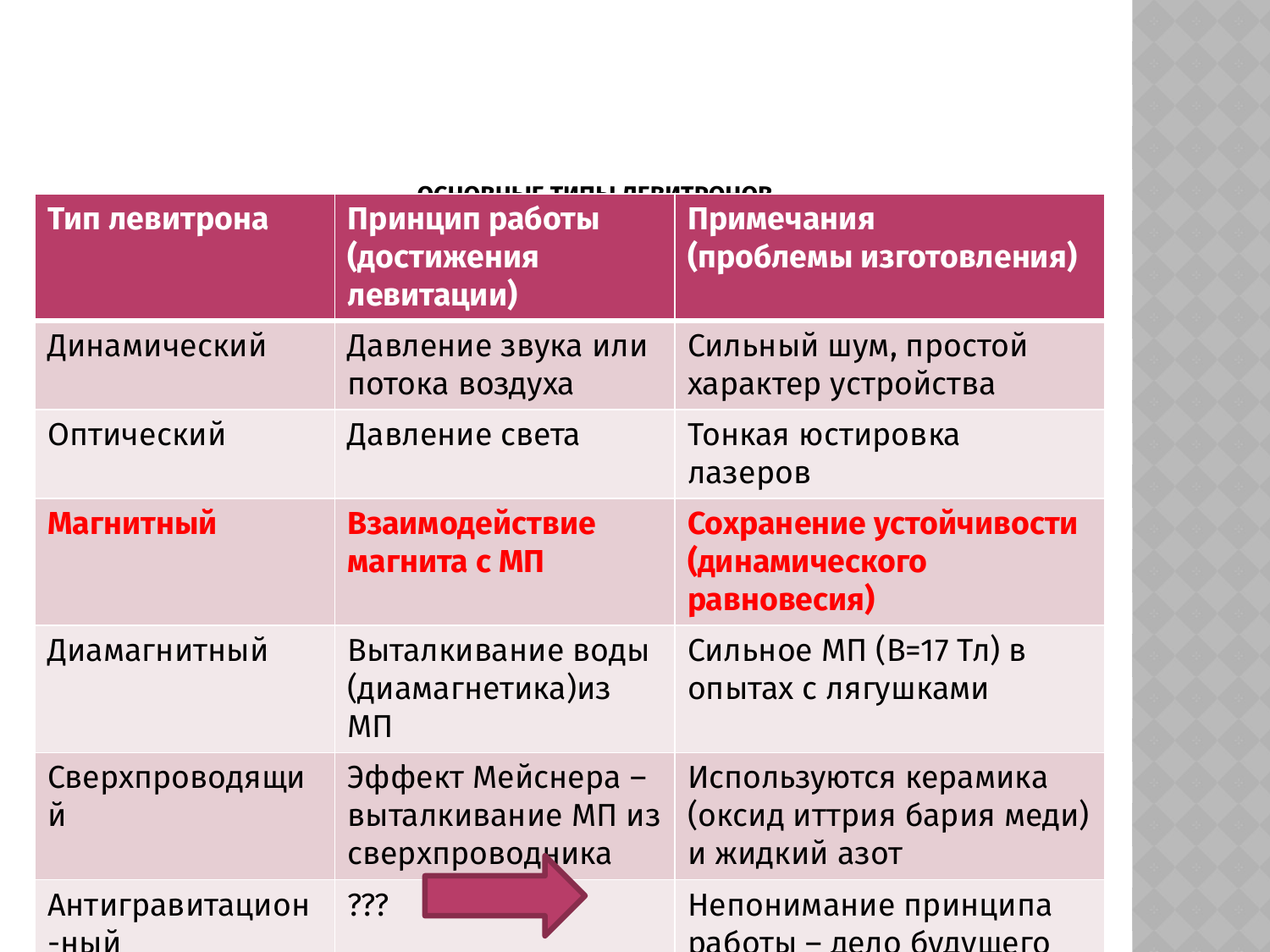

# Основные ТИПЫ левитронов и принципы их работы
| Тип левитрона | Принцип работы (достижения левитации) | Примечания (проблемы изготовления) |
| --- | --- | --- |
| Динамический | Давление звука или потока воздуха | Сильный шум, простой характер устройства |
| Оптический | Давление света | Тонкая юстировка лазеров |
| Магнитный | Взаимодействие магнита с МП | Сохранение устойчивости (динамического равновесия) |
| Диамагнитный | Выталкивание воды (диамагнетика)из МП | Сильное МП (В=17 Тл) в опытах с лягушками |
| Сверхпроводящий | Эффект Мейснера – выталкивание МП из сверхпроводника | Используются керамика (оксид иттрия бария меди) и жидкий азот |
| Антигравитацион-ный | ??? | Непонимание принципа работы – дело будущего |